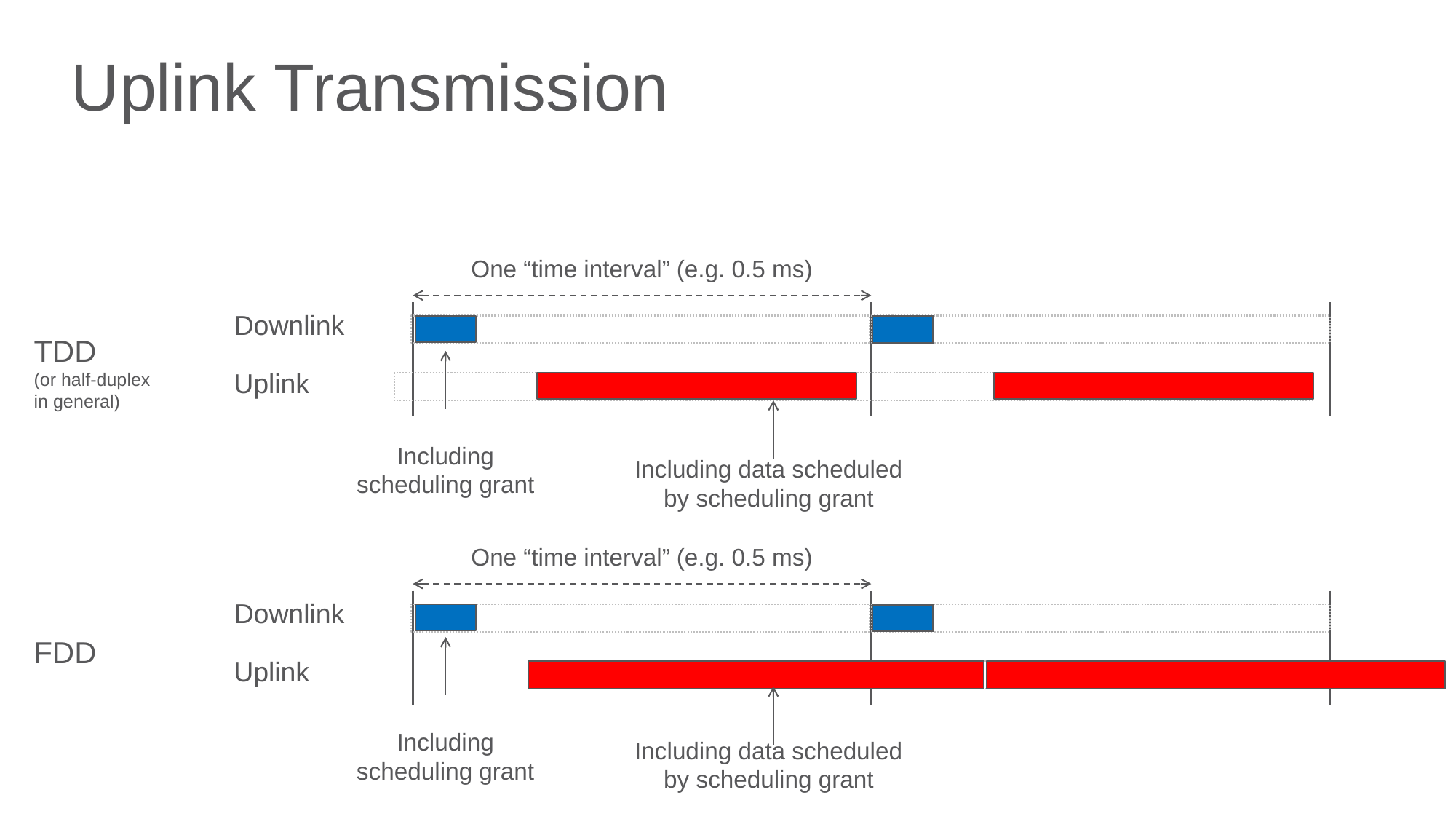

# Uplink Transmission
One “time interval” (e.g. 0.5 ms)
Downlink

TDD
(or half-duplex in general)
Uplink

Including
scheduling grant
Including data scheduled
by scheduling grant
One “time interval” (e.g. 0.5 ms)
Downlink

FDD
Uplink

Including
scheduling grant
Including data scheduled
by scheduling grant